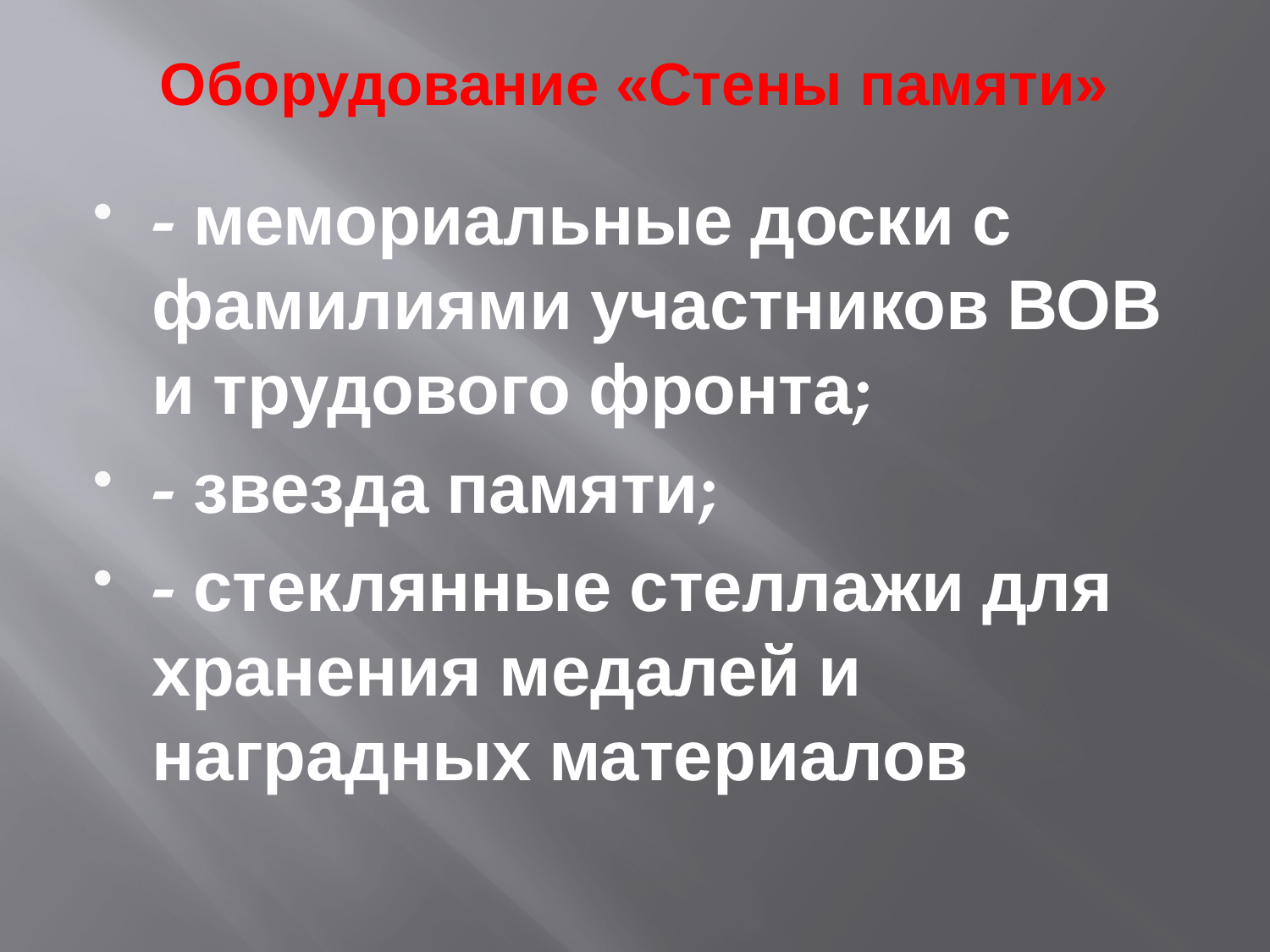

# Оборудование «Стены памяти»
- мемориальные доски с фамилиями участников ВОВ и трудового фронта;
- звезда памяти;
- стеклянные стеллажи для хранения медалей и наградных материалов